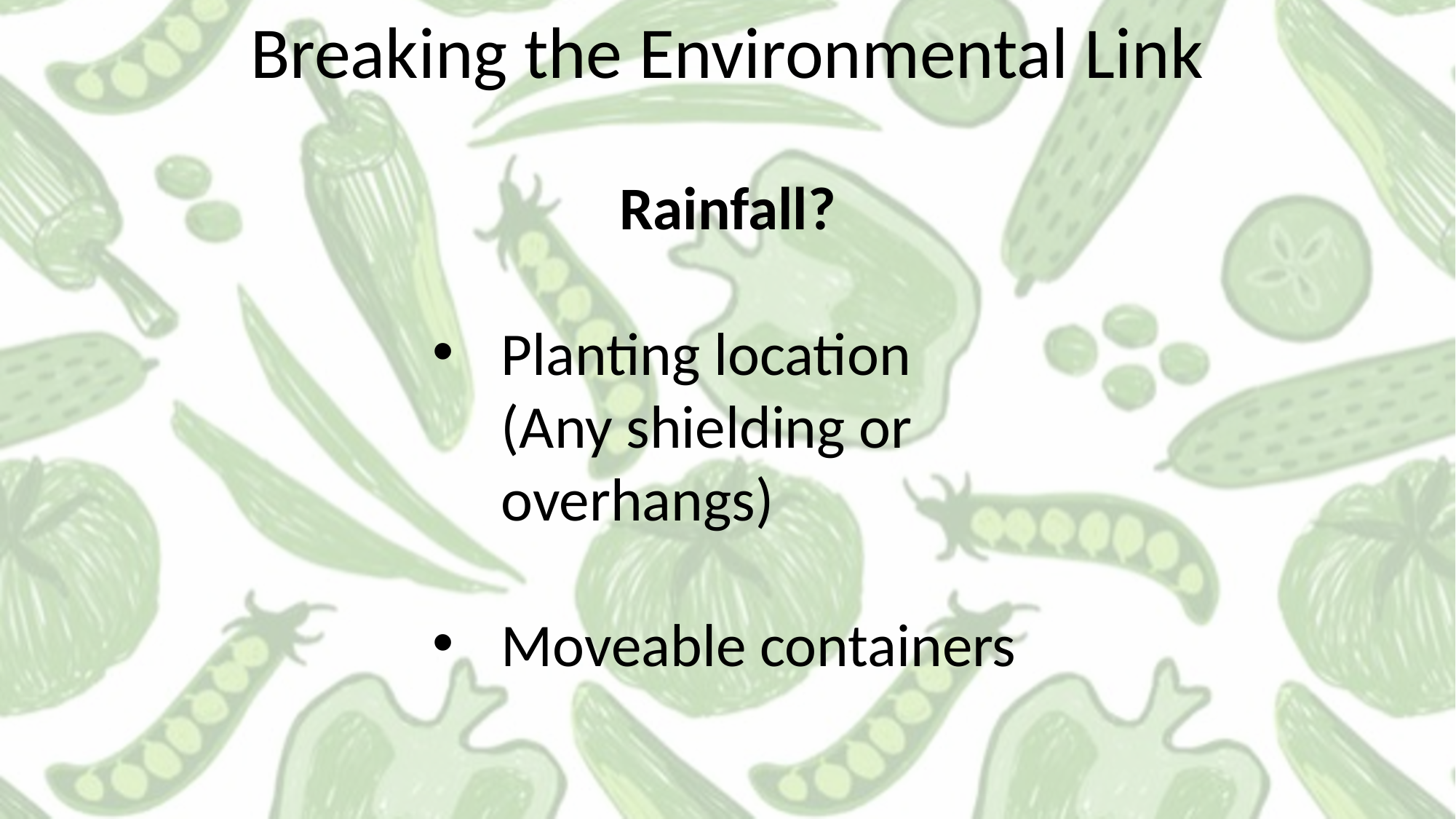

Breaking the Environmental Link
Rainfall?

Planting location (Any shielding or overhangs)

Moveable containers